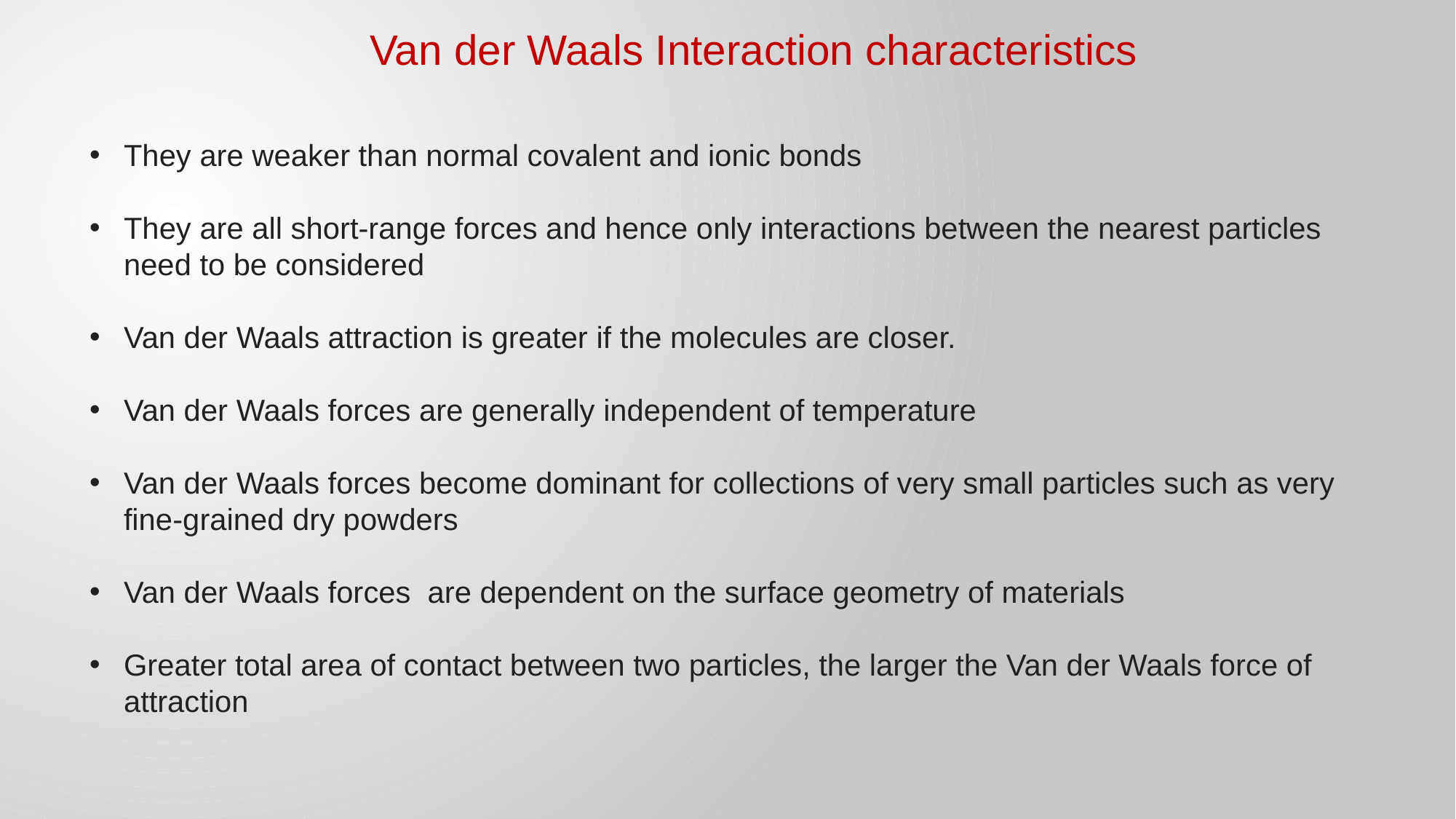

Van der Waals Interaction characteristics
They are weaker than normal covalent and ionic bonds

They are all short-range forces and hence only interactions between the nearest particles need to be considered

Van der Waals attraction is greater if the molecules are closer.

Van der Waals forces are generally independent of temperature

Van der Waals forces become dominant for collections of very small particles such as very fine-grained dry powders

Van der Waals forces  are dependent on the surface geometry of materials

Greater total area of contact between two particles, the larger the Van der Waals force of attraction